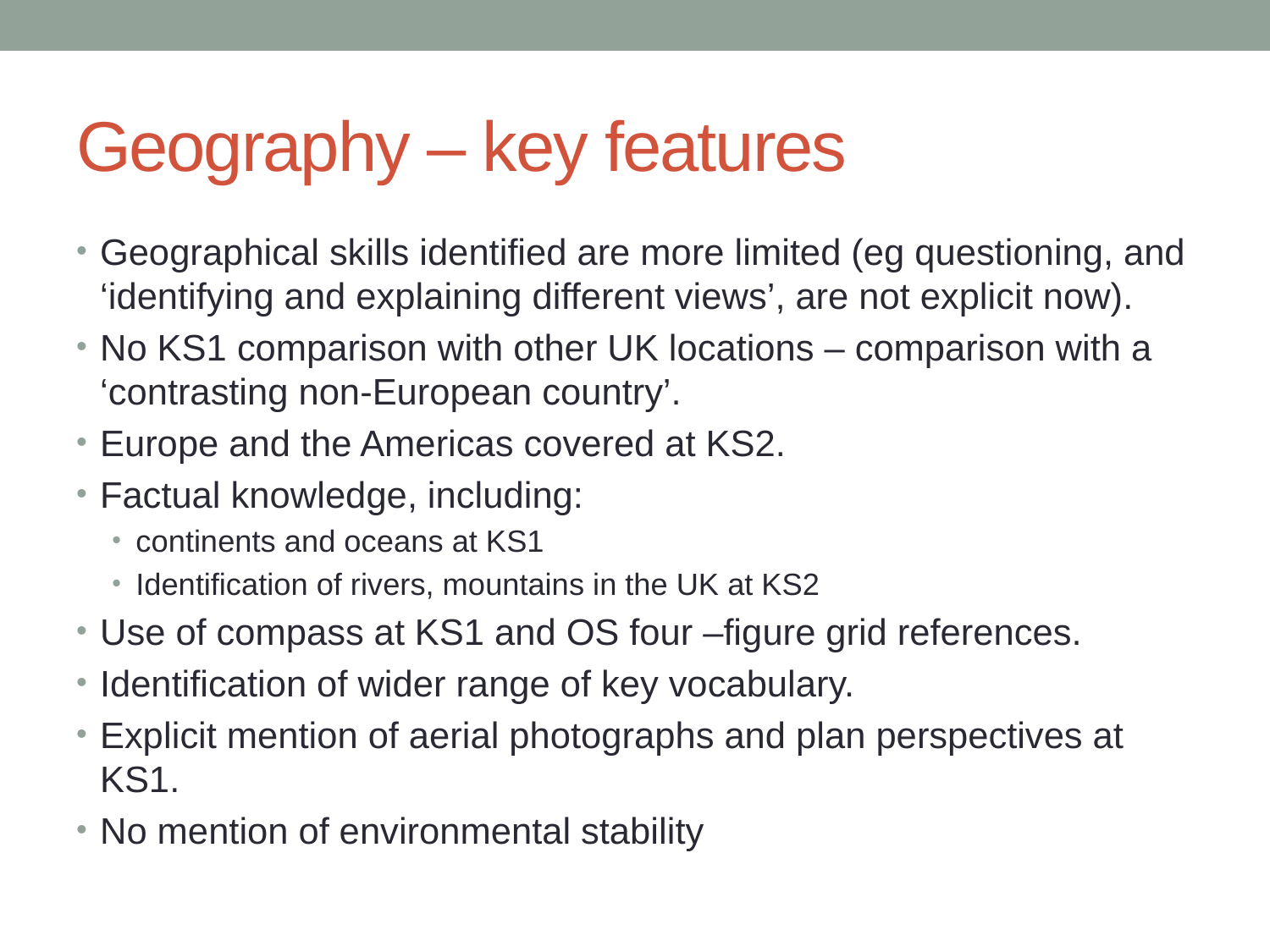

# Geography – key features
Geographical skills identified are more limited (eg questioning, and ‘identifying and explaining different views’, are not explicit now).
No KS1 comparison with other UK locations – comparison with a ‘contrasting non-European country’.
Europe and the Americas covered at KS2.
Factual knowledge, including:
continents and oceans at KS1
Identification of rivers, mountains in the UK at KS2
Use of compass at KS1 and OS four –figure grid references.
Identification of wider range of key vocabulary.
Explicit mention of aerial photographs and plan perspectives at KS1.
No mention of environmental stability